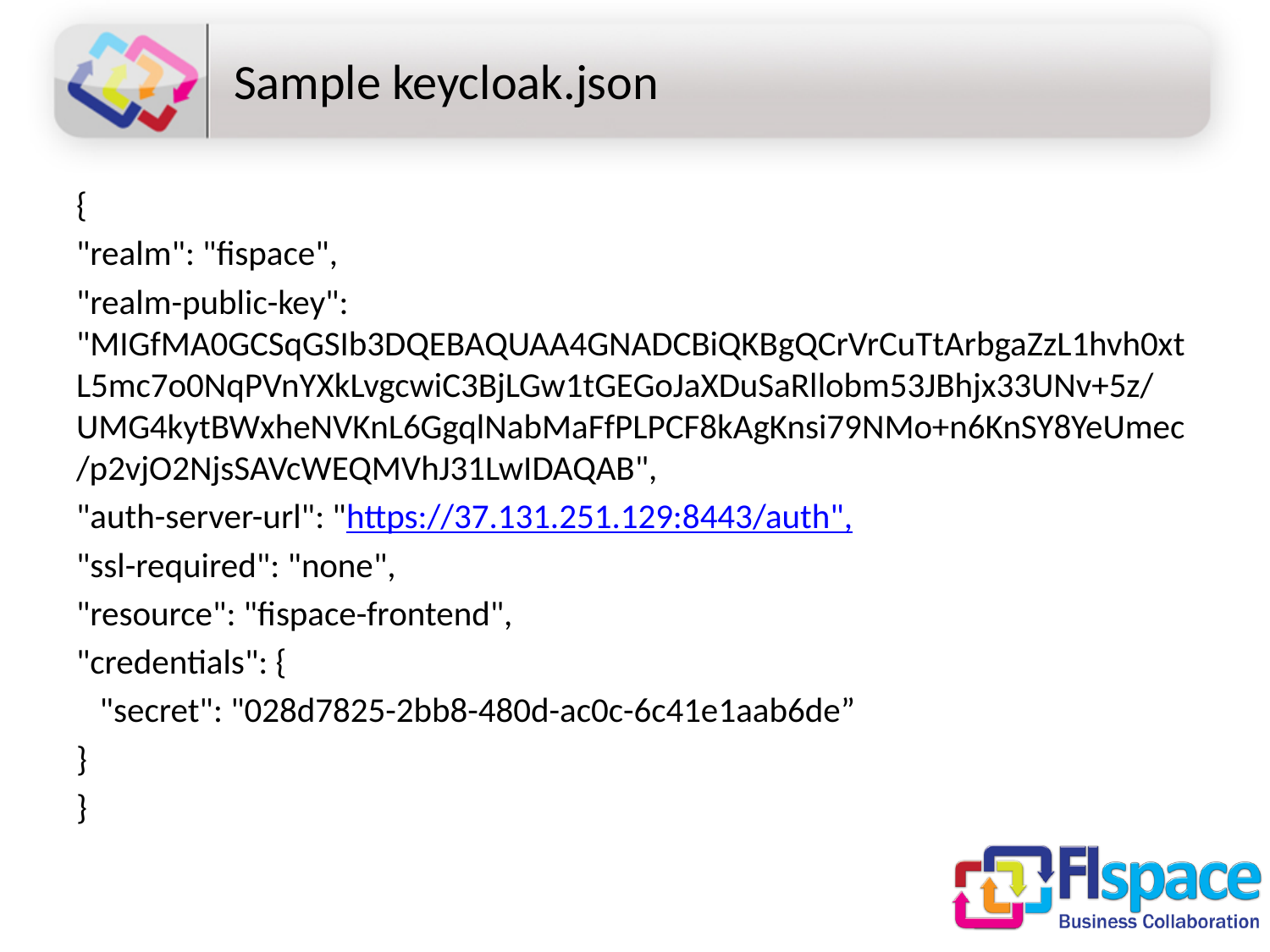

# Sample keycloak.json
{
"realm": "fispace",
"realm-public-key":        "MIGfMA0GCSqGSIb3DQEBAQUAA4GNADCBiQKBgQCrVrCuTtArbgaZzL1hvh0xtL5mc7o0NqPVnYXkLvgcwiC3BjLGw1tGEGoJaXDuSaRllobm53JBhjx33UNv+5z/UMG4kytBWxheNVKnL6GgqlNabMaFfPLPCF8kAgKnsi79NMo+n6KnSY8YeUmec/p2vjO2NjsSAVcWEQMVhJ31LwIDAQAB",
"auth-server-url": "https://37.131.251.129:8443/auth",
"ssl-required": "none",
"resource": "fispace-frontend",
"credentials": {
   "secret": "028d7825-2bb8-480d-ac0c-6c41e1aab6de”
}
}